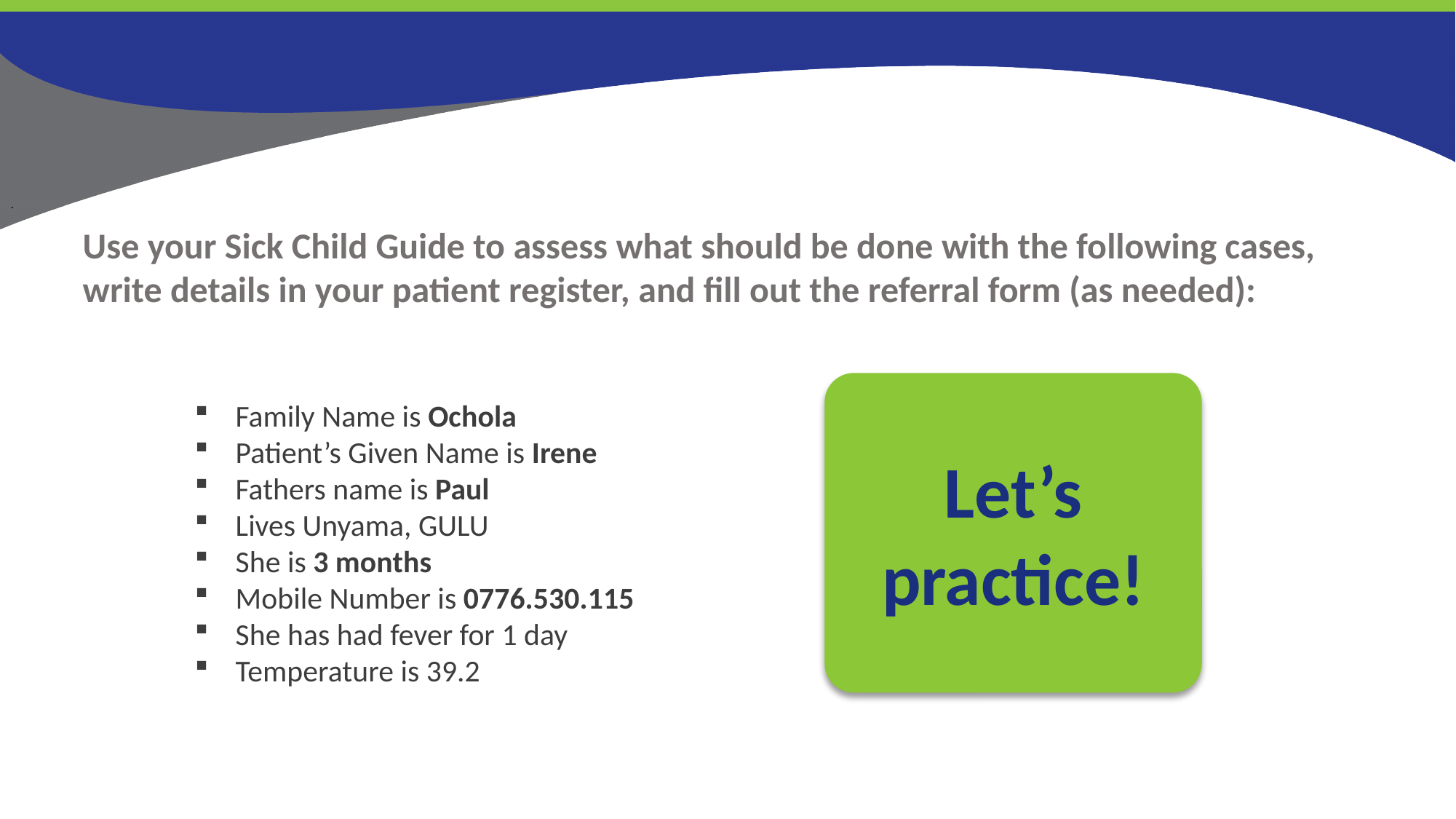

.
Use your Sick Child Guide to assess what should be done with the following cases, write details in your patient register, and fill out the referral form (as needed):

Family Name is Ochola
Patient’s Given Name is Irene
Fathers name is Paul
Lives Unyama, GULU
She is 3 months
Mobile Number is 0776.530.115
She has had fever for 1 day
Temperature is 39.2

Let’s practice!